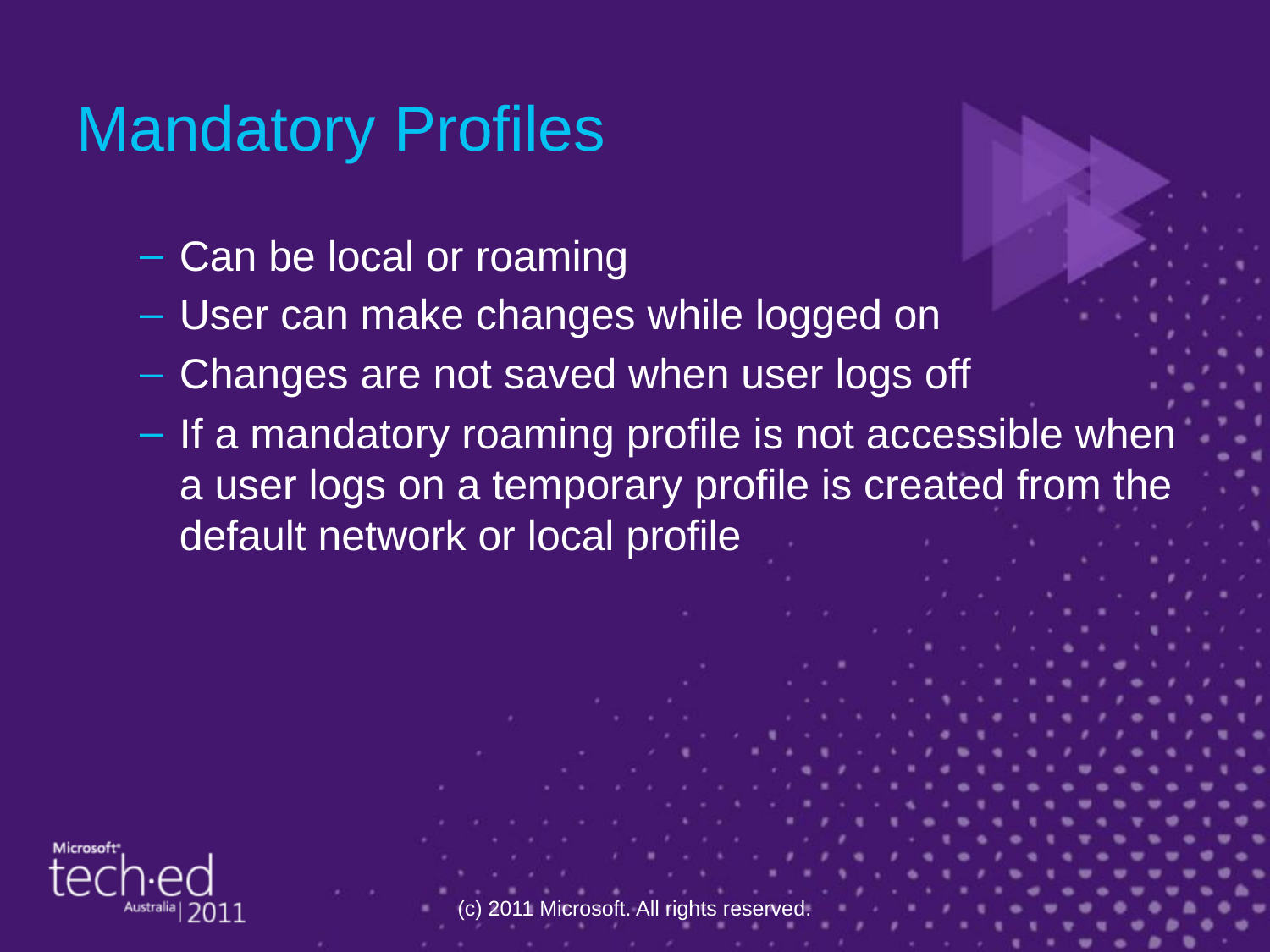

# Mandatory Profiles
Can be local or roaming
User can make changes while logged on
Changes are not saved when user logs off
If a mandatory roaming profile is not accessible when a user logs on a temporary profile is created from the default network or local profile
(c) 2011 Microsoft. All rights reserved.